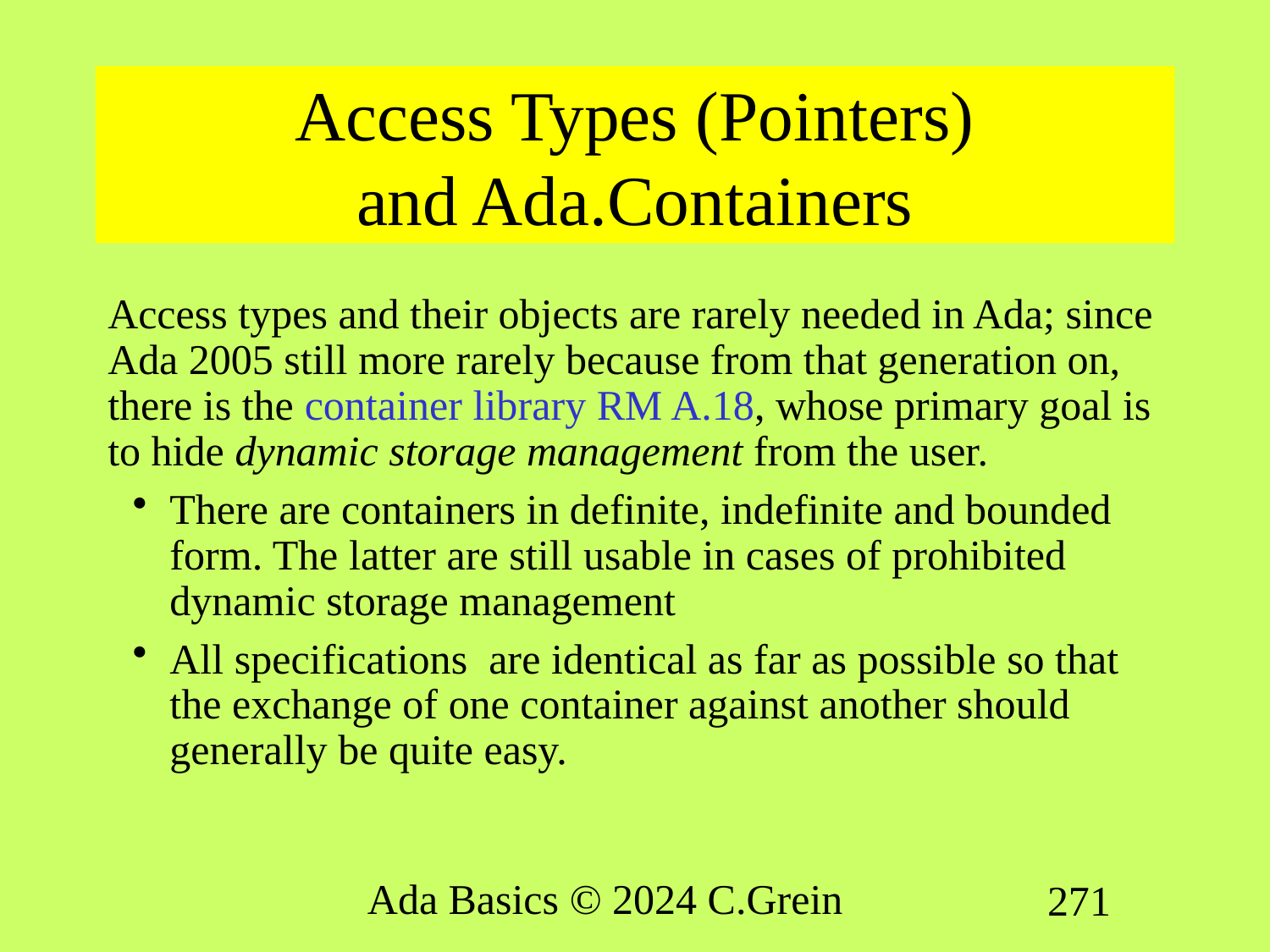

# Access Types (Pointers) and Ada.Containers
Access types and their objects are rarely needed in Ada; since Ada 2005 still more rarely because from that generation on, there is the container library RM A.18, whose primary goal is to hide dynamic storage management from the user.
There are containers in definite, indefinite and bounded form. The latter are still usable in cases of prohibited dynamic storage management
All specifications  are identical as far as possible so that the exchange of one container against another should generally be quite easy.
Ada Basics © 2024 C.Grein
271